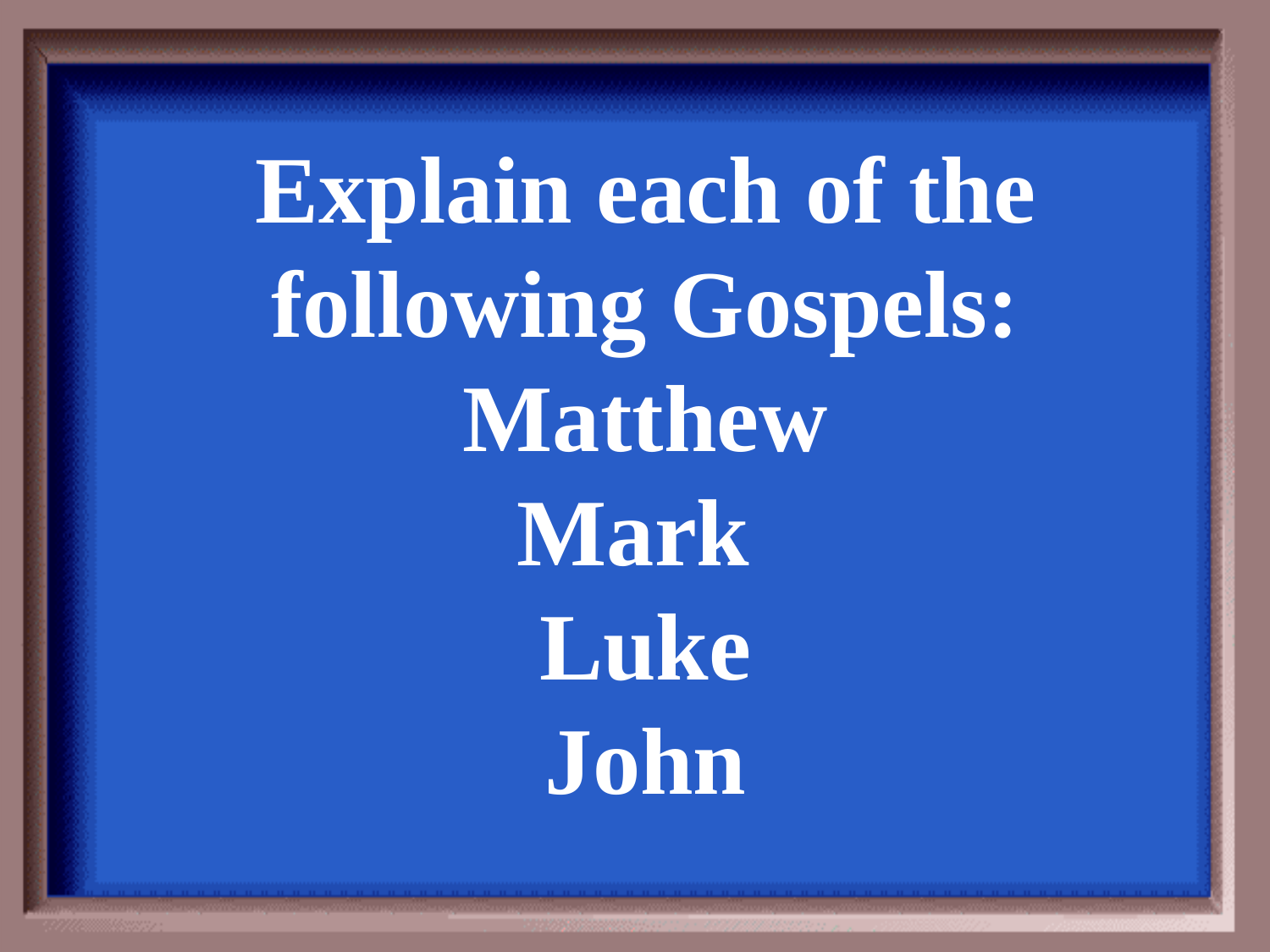

Explain each of the following Gospels:
Matthew
Mark
Luke
John